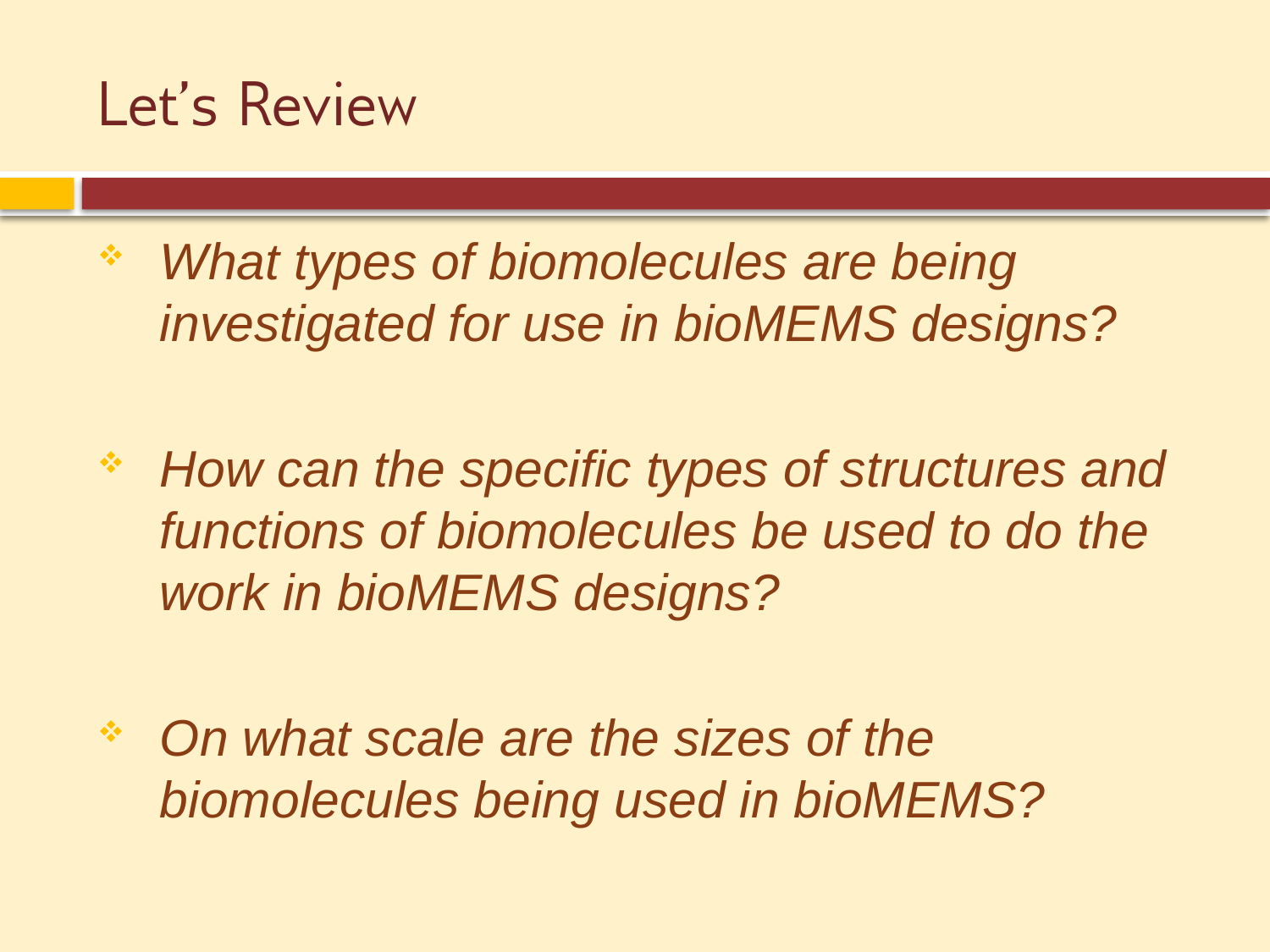

# Let’s Review
What types of biomolecules are being investigated for use in bioMEMS designs?

How can the specific types of structures and functions of biomolecules be used to do the work in bioMEMS designs?

On what scale are the sizes of the biomolecules being used in bioMEMS?